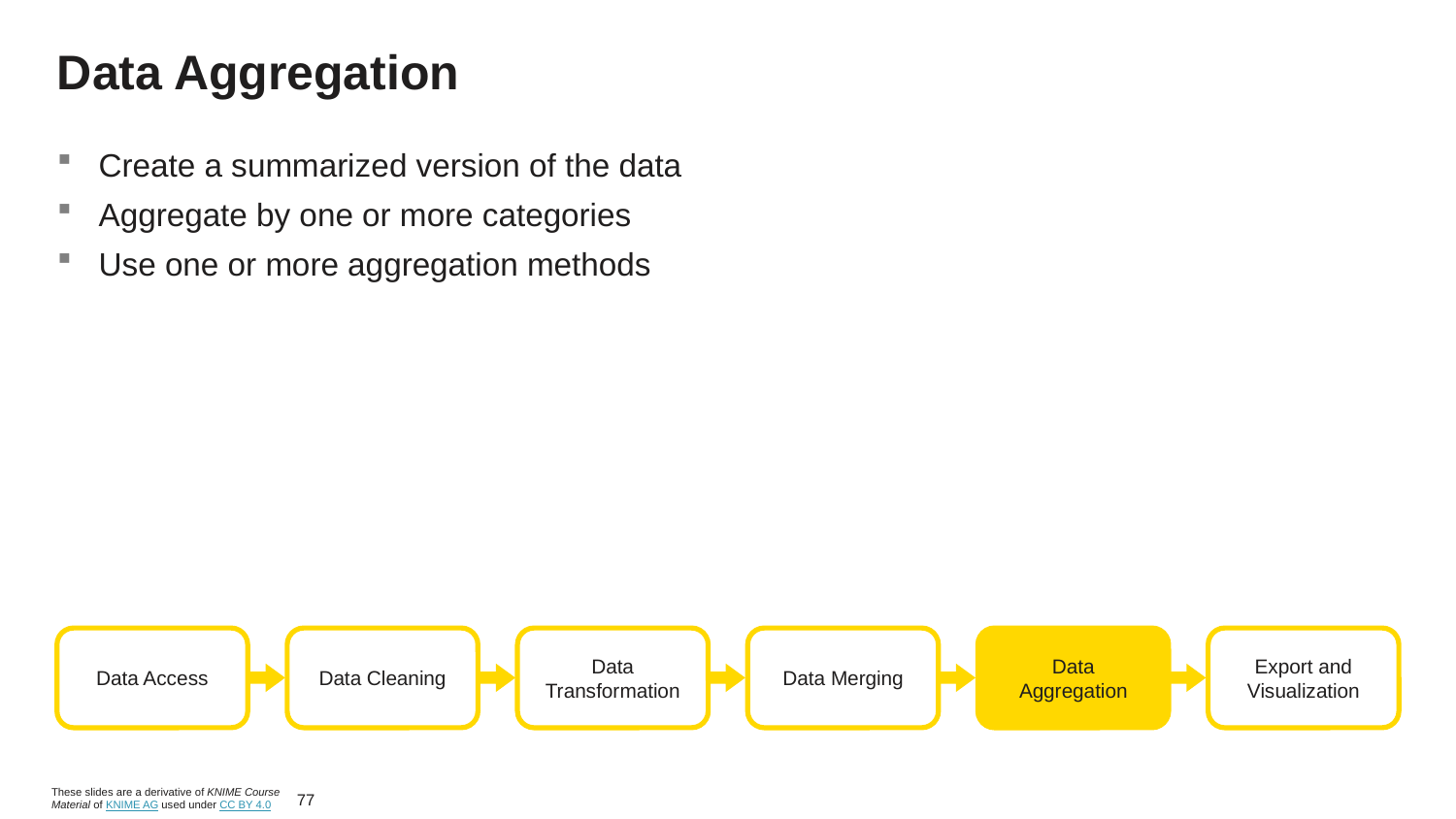

# Data Aggregation
Create a summarized version of the data
Aggregate by one or more categories
Use one or more aggregation methods
Data Access
Data Cleaning
Data Transformation
Data Merging
Data Aggregation
Export and Visualization

77